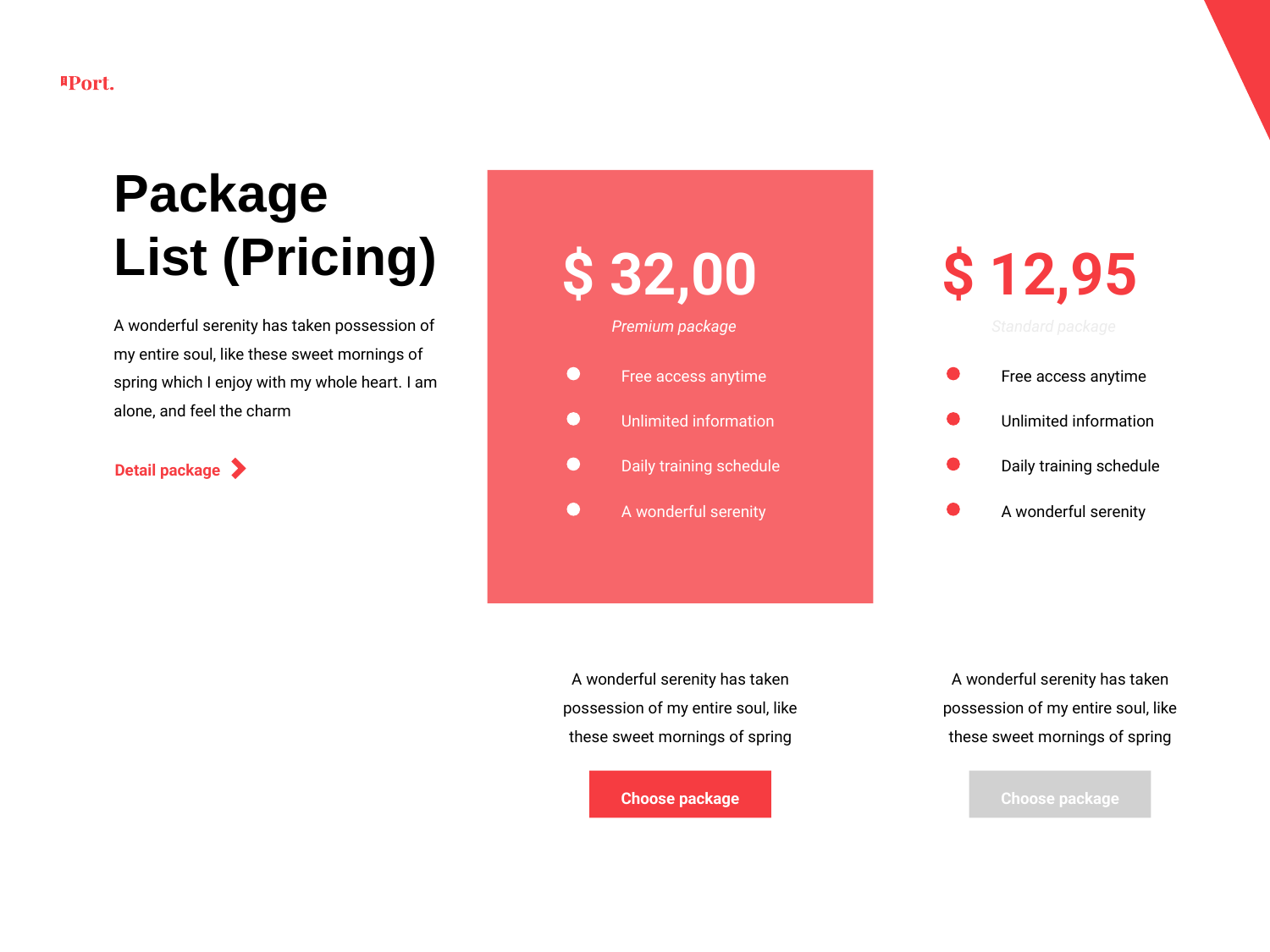

Package
List (Pricing)

$ 32,00
$ 12,95
A wonderful serenity has taken possession of my entire soul, like these sweet mornings of spring which I enjoy with my whole heart. I am alone, and feel the charm
Premium package
Standard package
Free access anytime
Free access anytime

Unlimited information
Unlimited information

Daily training schedule
Daily training schedule
Detail package

A wonderful serenity
A wonderful serenity

A wonderful serenity has taken possession of my entire soul, like these sweet mornings of spring
A wonderful serenity has taken possession of my entire soul, like these sweet mornings of spring

Choose package
Choose package